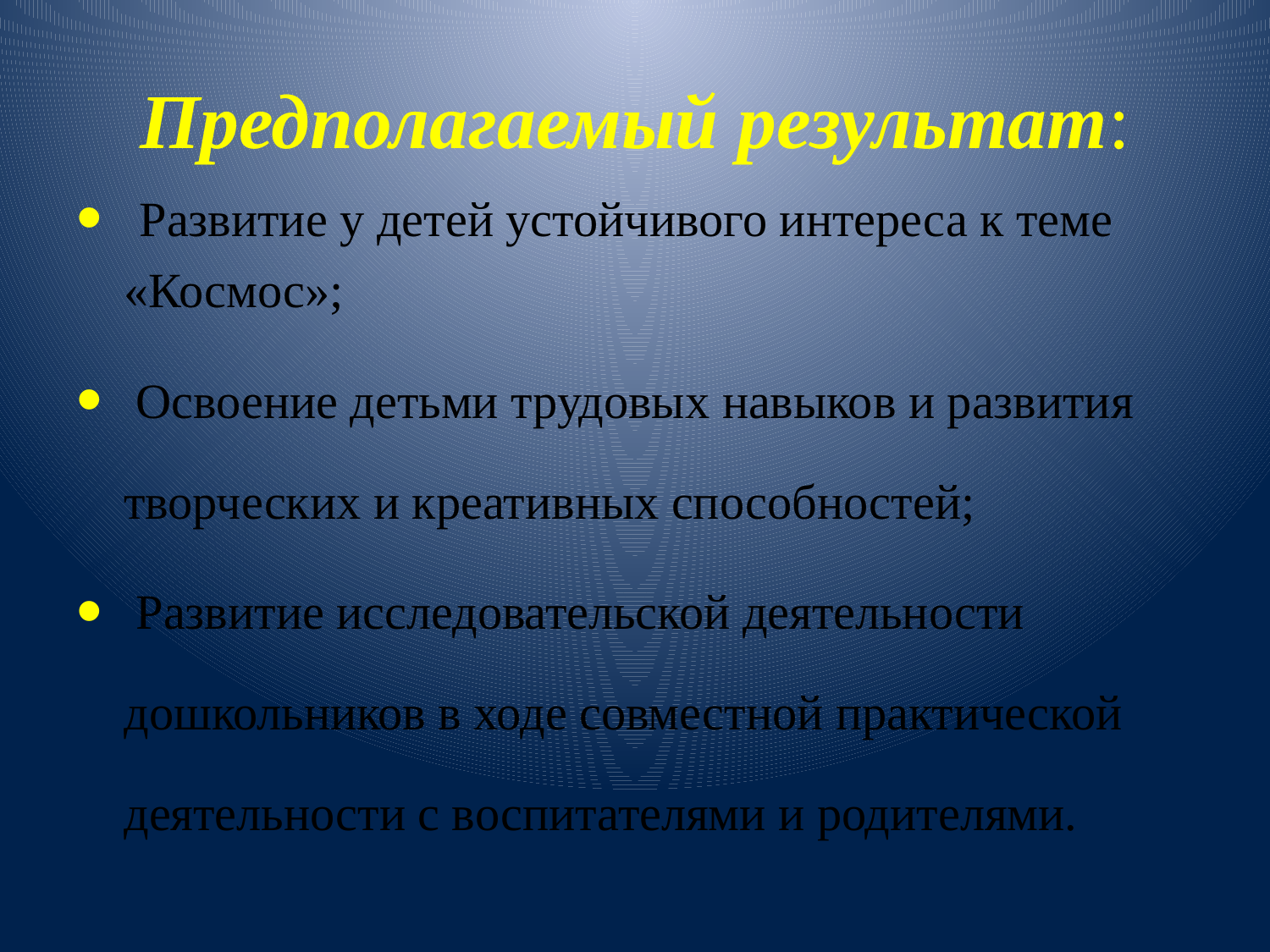

# Предполагаемый результат:
 Развитие у детей устойчивого интереса к теме «Космос»;
 Освоение детьми трудовых навыков и развития творческих и креативных способностей;
 Развитие исследовательской деятельности дошкольников в ходе совместной практической деятельности с воспитателями и родителями.